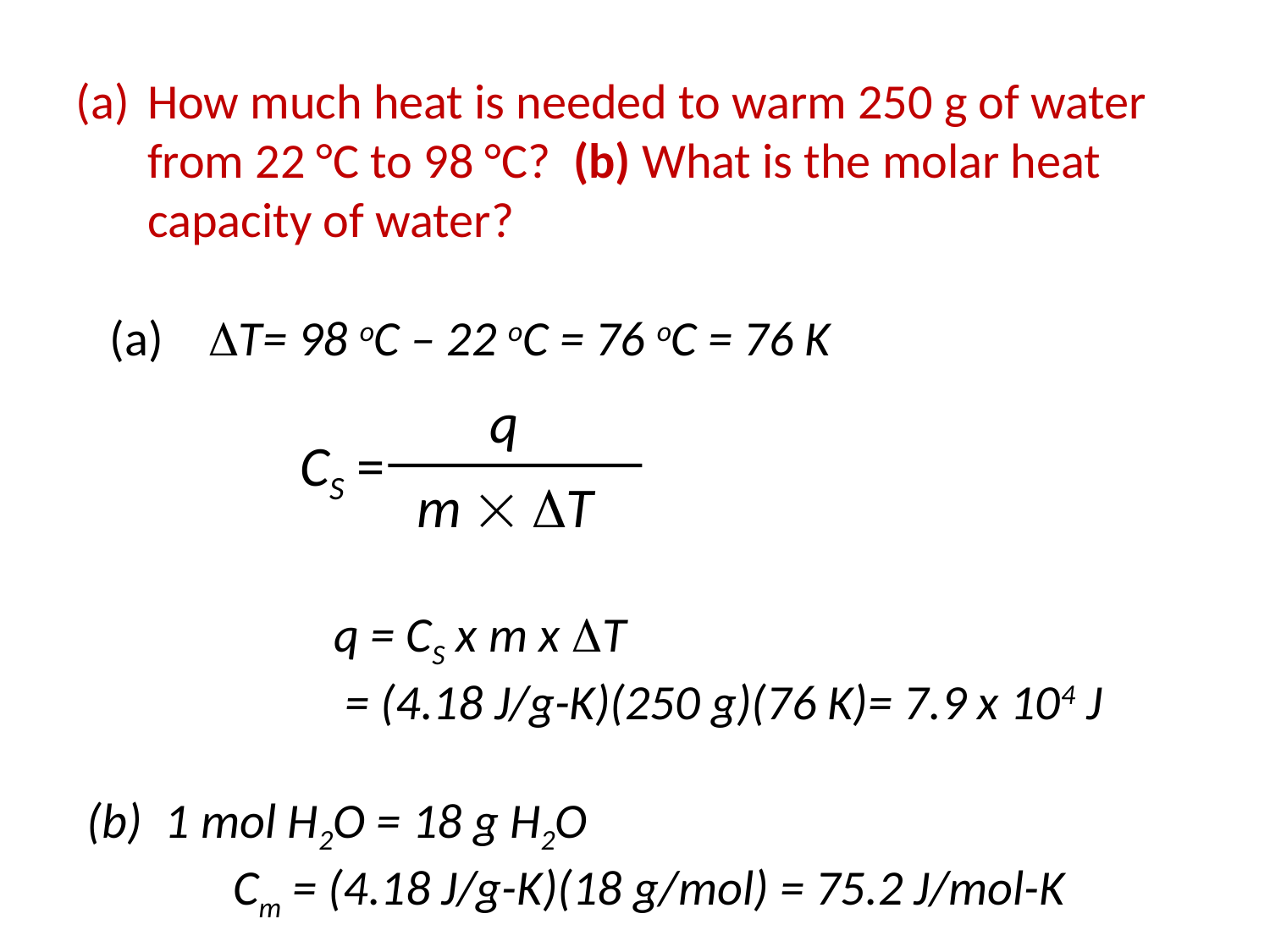

How much heat is needed to warm 250 g of water from 22 °C to 98 °C?  (b) What is the molar heat capacity of water?

   (a)    ΔT= 98 oC – 22 oC = 76 oC = 76 K

                       q = CS x m x ΔT
                        = (4.18 J/g-K)(250 g)(76 K)= 7.9 x 104 J

 (b)  1 mol H2O = 18 g H2O
              Cm = (4.18 J/g-K)(18 g/mol) = 75.2 J/mol-K

q
CS =

m × ΔT